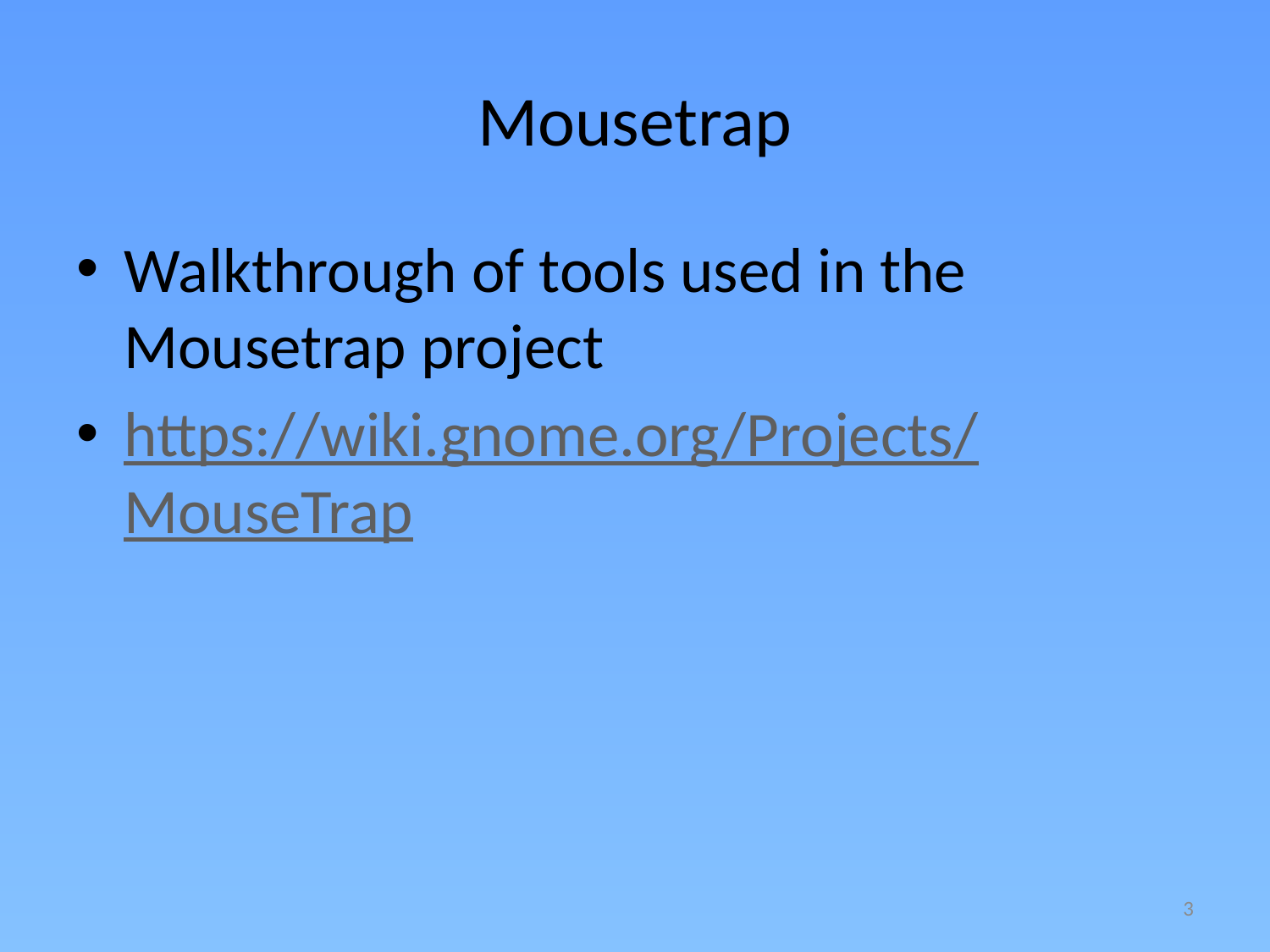

# Mousetrap
Walkthrough of tools used in the Mousetrap project
https://wiki.gnome.org/Projects/MouseTrap
3